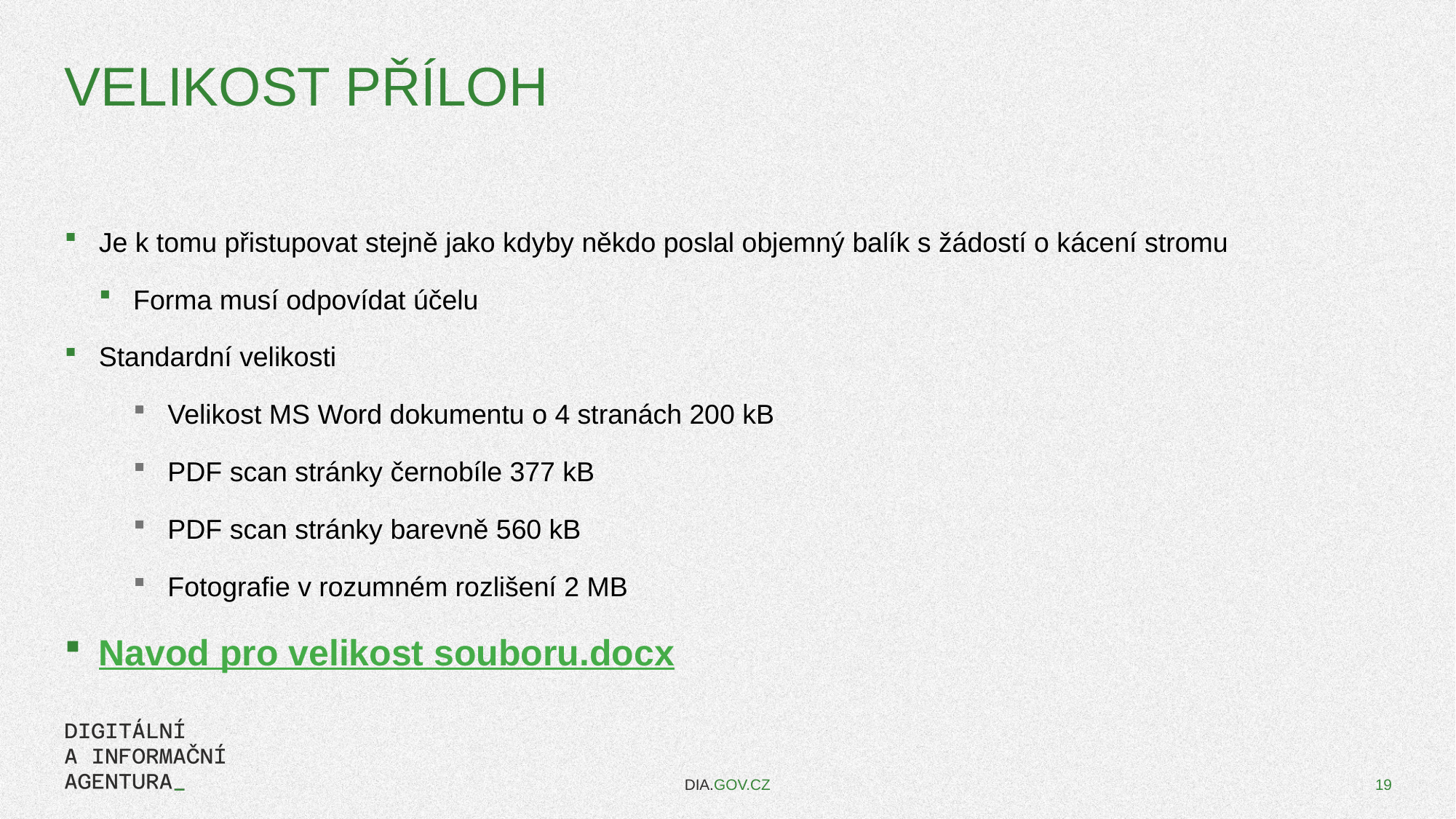

# Velikost příloh
Je k tomu přistupovat stejně jako kdyby někdo poslal objemný balík s žádostí o kácení stromu
Forma musí odpovídat účelu
Standardní velikosti
Velikost MS Word dokumentu o 4 stranách 200 kB
PDF scan stránky černobíle 377 kB
PDF scan stránky barevně 560 kB
Fotografie v rozumném rozlišení 2 MB
Navod pro velikost souboru.docx
DIA.GOV.CZ
19